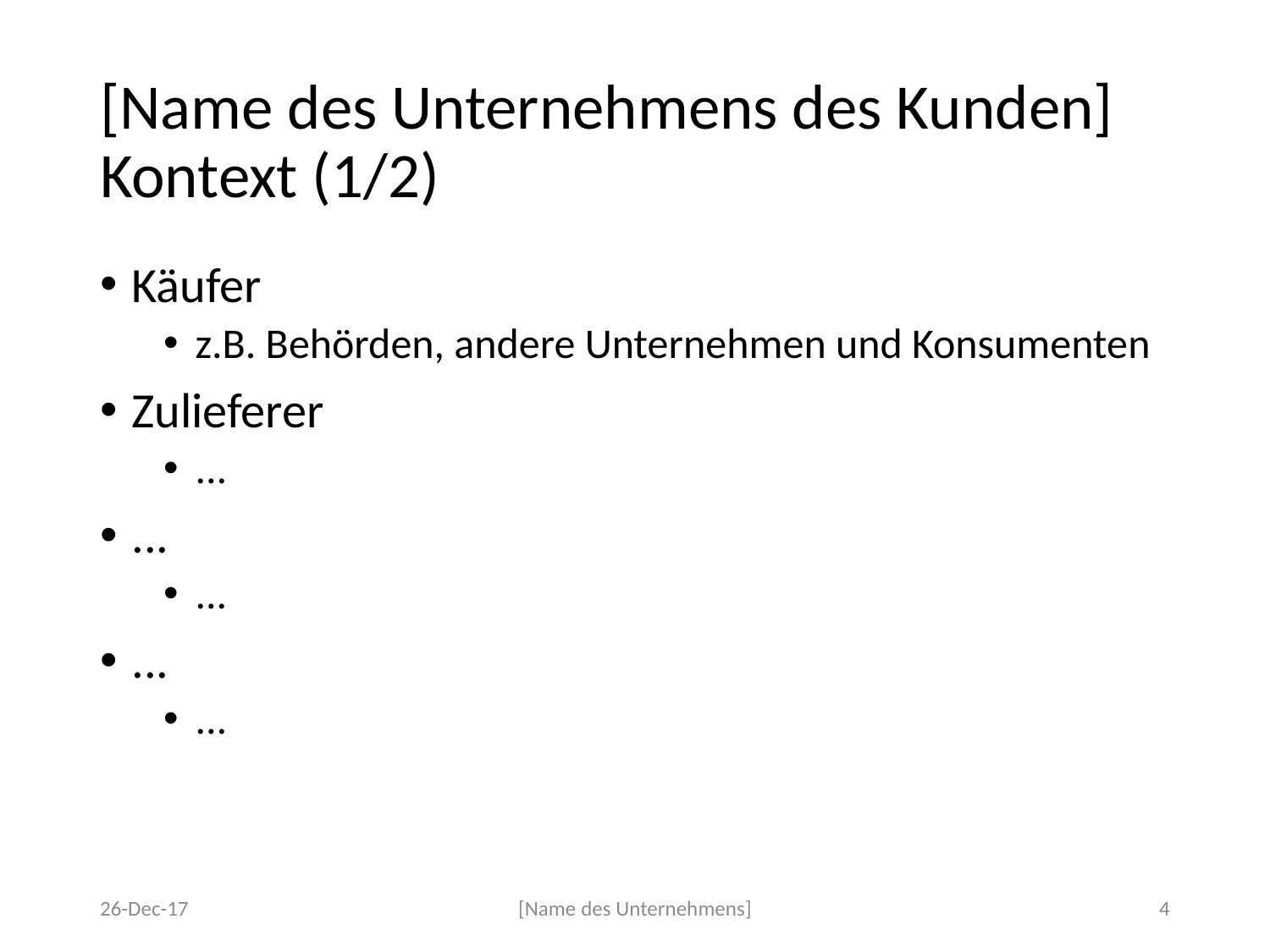

# [Name des Unternehmens des Kunden] Kontext (1/2)
Käufer
z.B. Behörden, andere Unternehmen und Konsumenten
Zulieferer
...
...
...
...
...
26-Dec-17
[Name des Unternehmens]
4